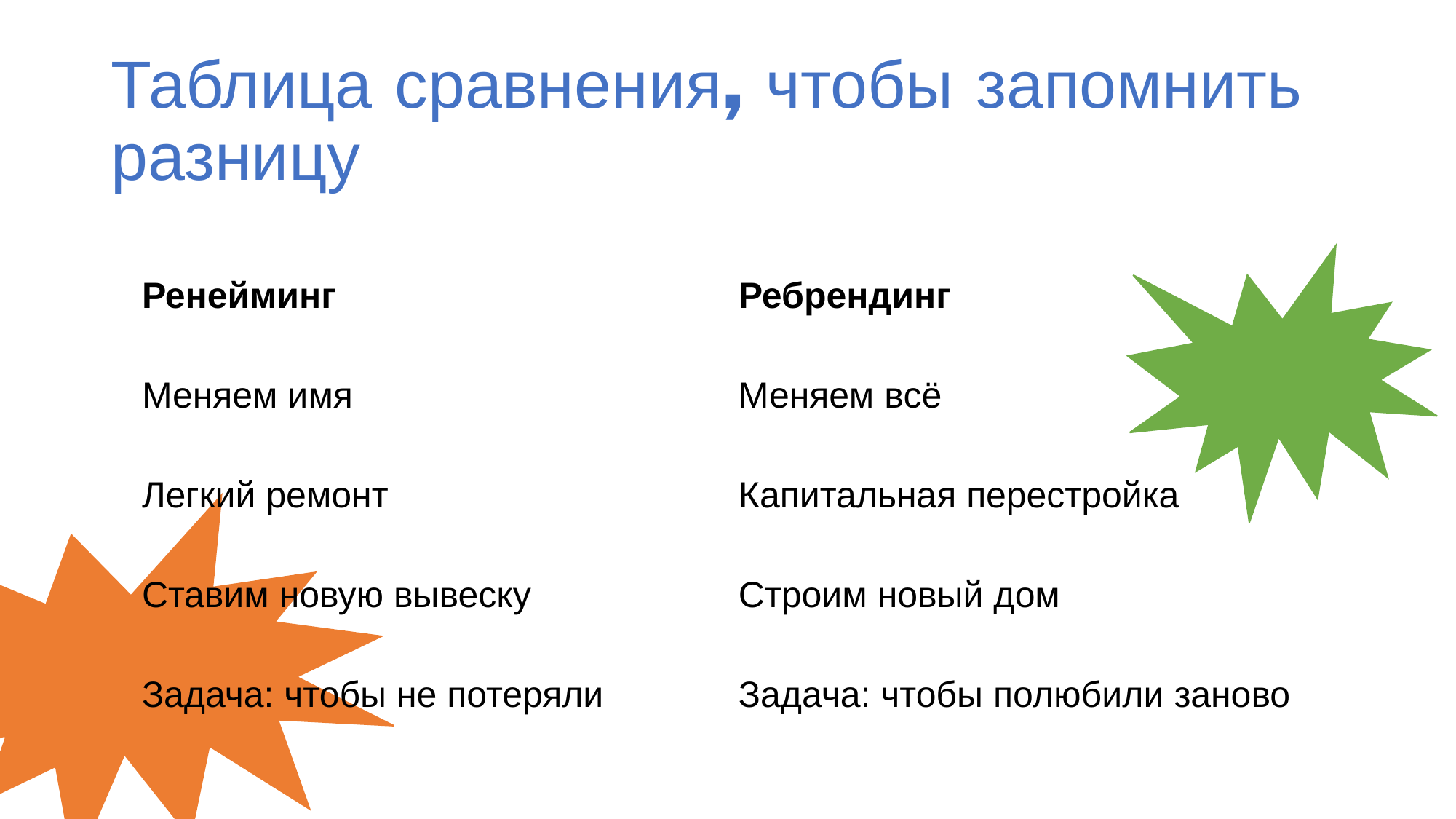

# Таблица сравнения, чтобы запомнить разницу
| Ренейминг | Ребрендинг |
| --- | --- |
| Меняем имя | Меняем всё |
| Легкий ремонт | Капитальная перестройка |
| Ставим новую вывеску | Строим новый дом |
| Задача: чтобы не потеряли | Задача: чтобы полюбили заново |